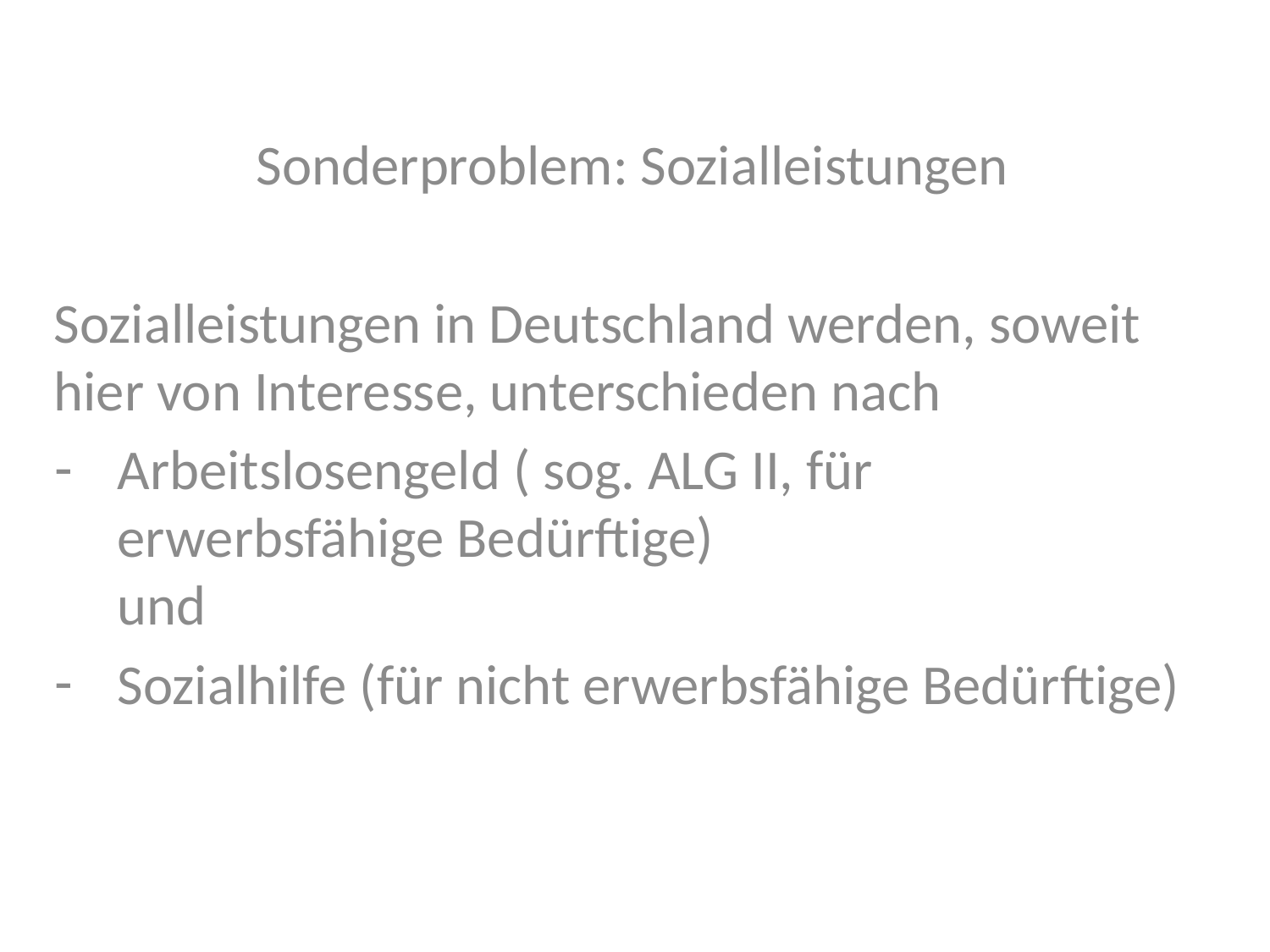

Sonderproblem: Sozialleistungen

Sozialleistungen in Deutschland werden, soweit hier von Interesse, unterschieden nach
Arbeitslosengeld ( sog. ALG II, für erwerbsfähige Bedürftige)
und
Sozialhilfe (für nicht erwerbsfähige Bedürftige)